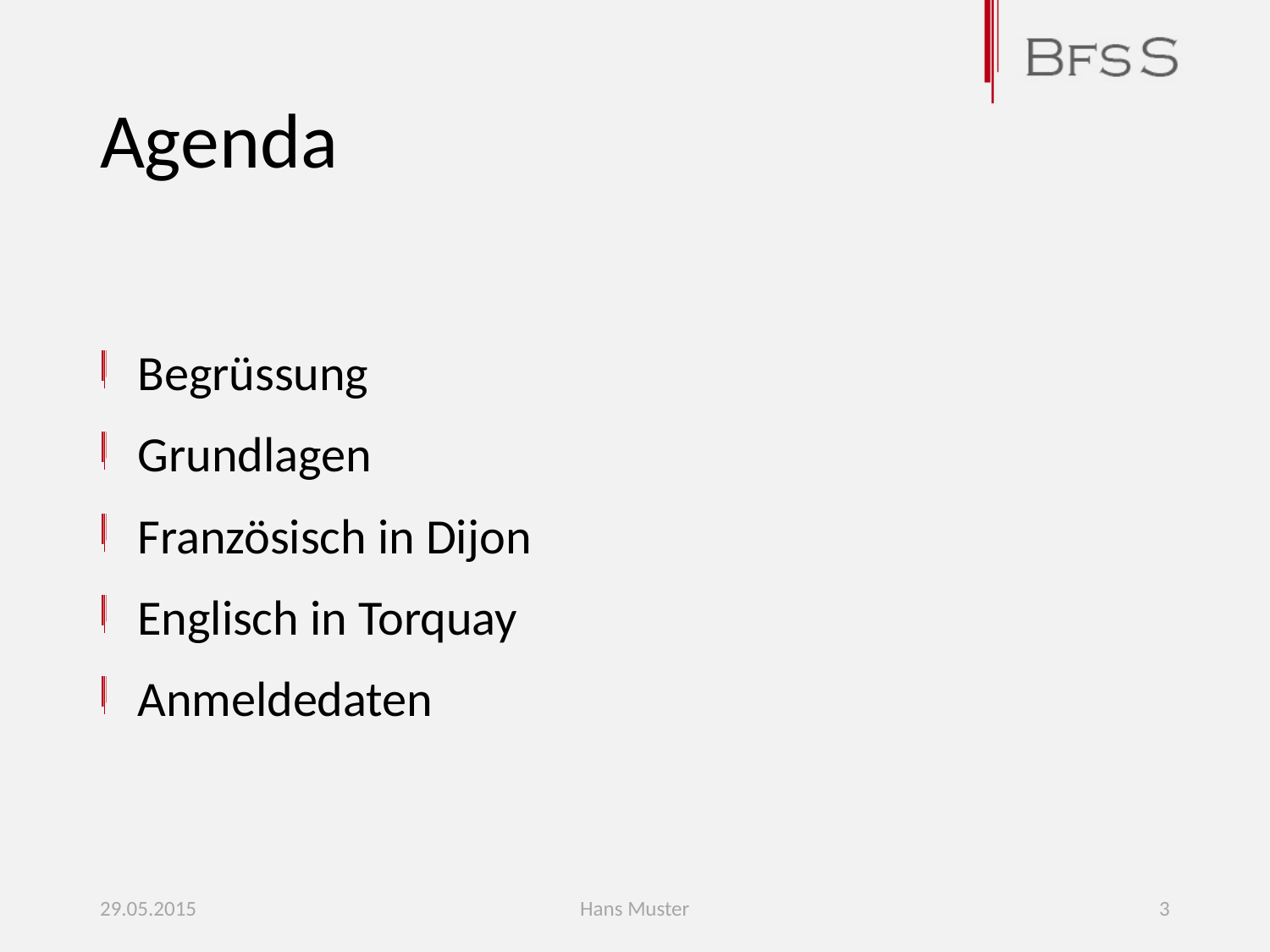

# Agenda
Begrüssung
Grundlagen
Französisch in Dijon
Englisch in Torquay
Anmeldedaten
29.05.2015
Hans Muster
3